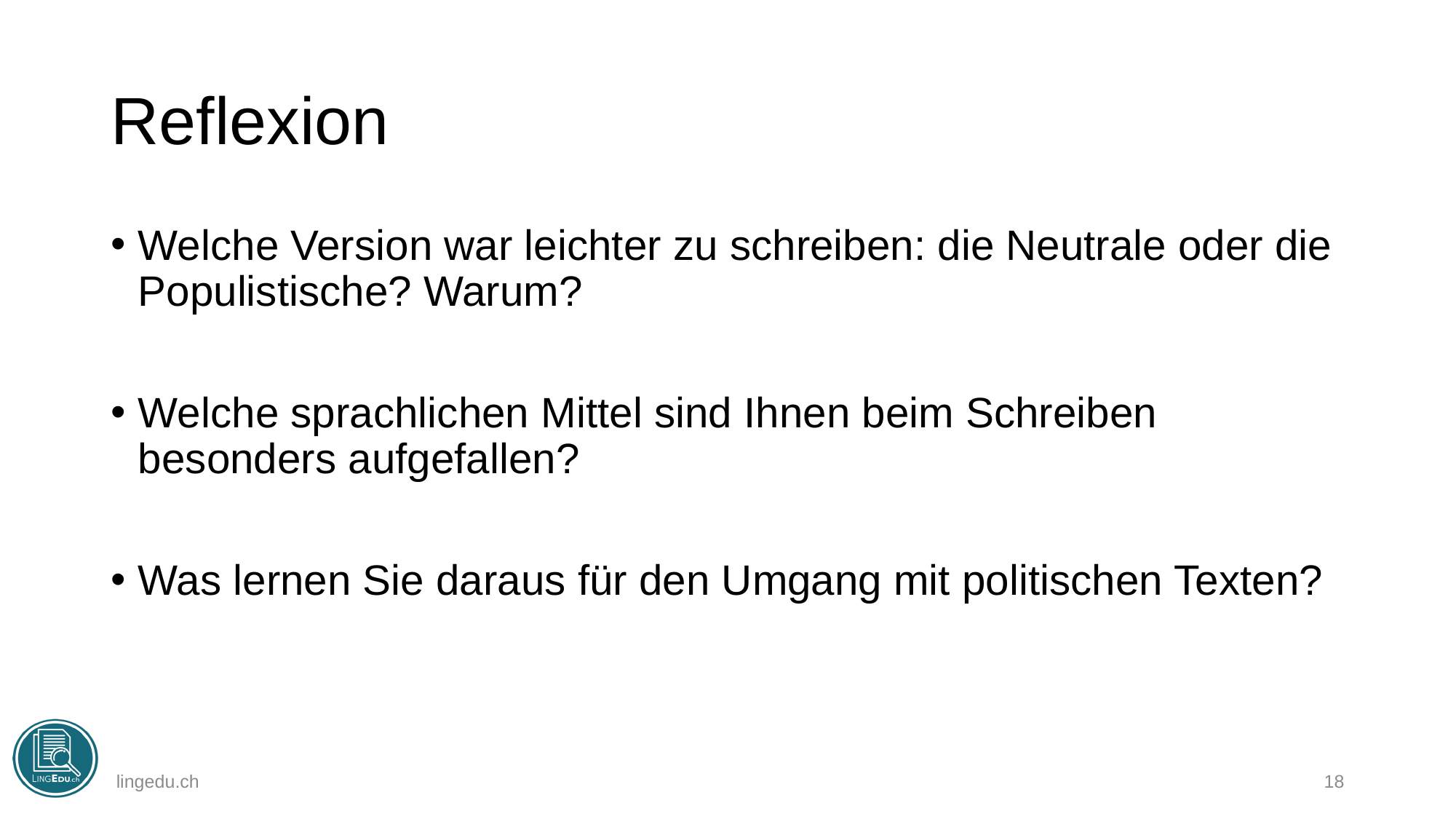

# Reflexion
Welche Version war leichter zu schreiben: die Neutrale oder die Populistische? Warum?

Welche sprachlichen Mittel sind Ihnen beim Schreiben besonders aufgefallen?

Was lernen Sie daraus für den Umgang mit politischen Texten?
lingedu.ch
18